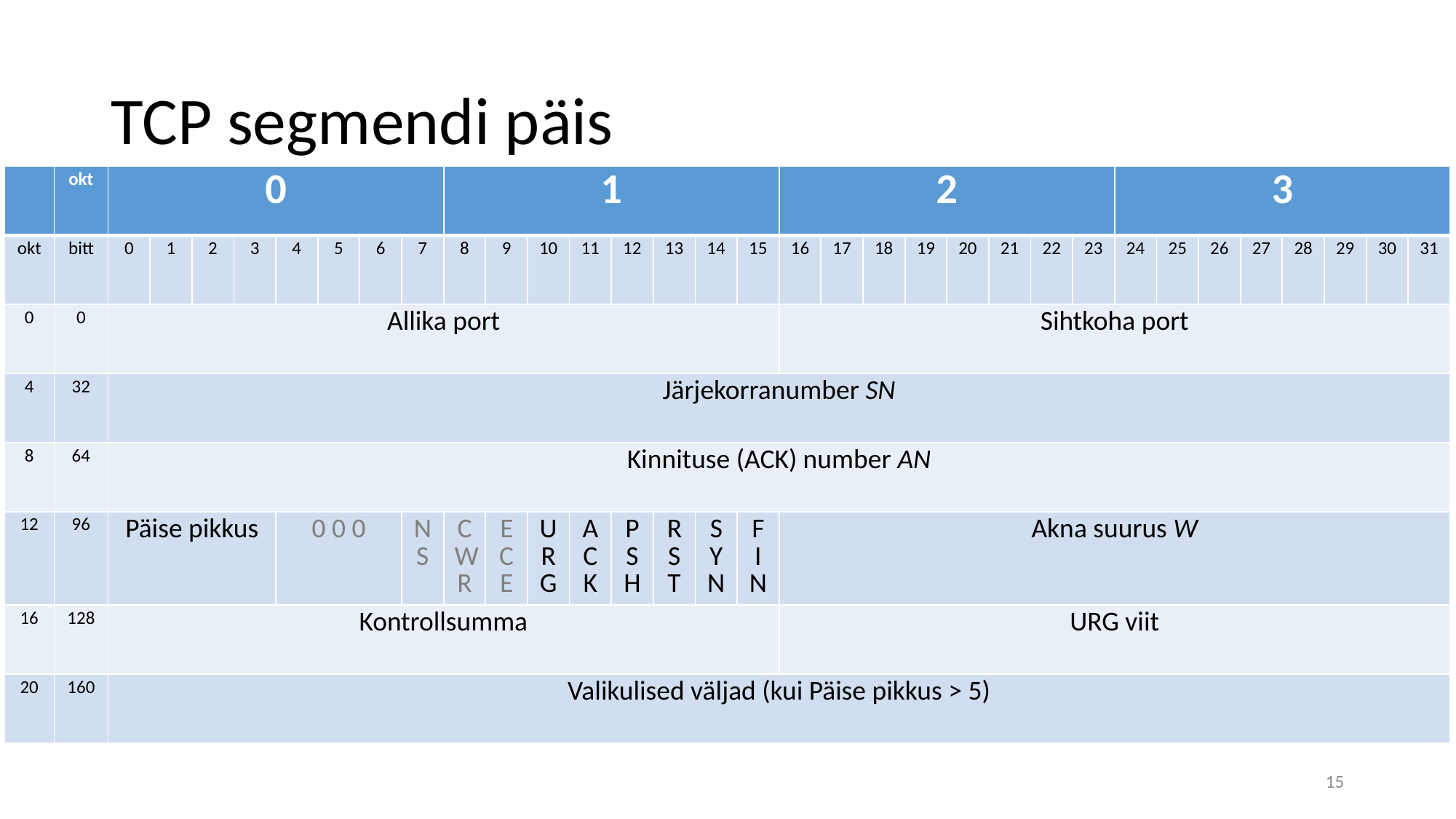

# TCP segmendi päis
|  | okt | 0 |  |  |  |  |  |  |  | 1 |  |  |  |  |  |  |  | 2 |  |  |  |  |  |  |  | 3 |  |  |  |  |  |  |  |
| --- | --- | --- | --- | --- | --- | --- | --- | --- | --- | --- | --- | --- | --- | --- | --- | --- | --- | --- | --- | --- | --- | --- | --- | --- | --- | --- | --- | --- | --- | --- | --- | --- | --- |
| okt | bitt | 0 | 1 | 2 | 3 | 4 | 5 | 6 | 7 | 8 | 9 | 10 | 11 | 12 | 13 | 14 | 15 | 16 | 17 | 18 | 19 | 20 | 21 | 22 | 23 | 24 | 25 | 26 | 27 | 28 | 29 | 30 | 31 |
| 0 | 0 | Allika port |  |  |  |  |  |  |  |  |  |  |  |  |  |  |  | Sihtkoha port |  |  |  |  |  |  |  |  |  |  |  |  |  |  |  |
| 4 | 32 | Järjekorranumber SN |  |  |  |  |  |  |  |  |  |  |  |  |  |  |  |  |  |  |  |  |  |  |  |  |  |  |  |  |  |  |  |
| 8 | 64 | Kinnituse (ACK) number AN |  |  |  |  |  |  |  |  |  |  |  |  |  |  |  |  |  |  |  |  |  |  |  |  |  |  |  |  |  |  |  |
| 12 | 96 | Päise pikkus |  |  |  | 0 0 0 |  |  | NS | CWR | ECE | URG | ACK | PSH | RST | SYN | F IN | Akna suurus W |  |  |  |  |  |  |  |  |  |  |  |  |  |  |  |
| 16 | 128 | Kontrollsumma |  |  |  |  |  |  |  |  |  |  |  |  |  |  |  | URG viit |  |  |  |  |  |  |  |  |  |  |  |  |  |  |  |
| 20 | 160 | Valikulised väljad (kui Päise pikkus > 5) |  |  |  |  |  |  |  |  |  |  |  |  |  |  |  |  |  |  |  |  |  |  |  |  |  |  |  |  |  |  |  |
15